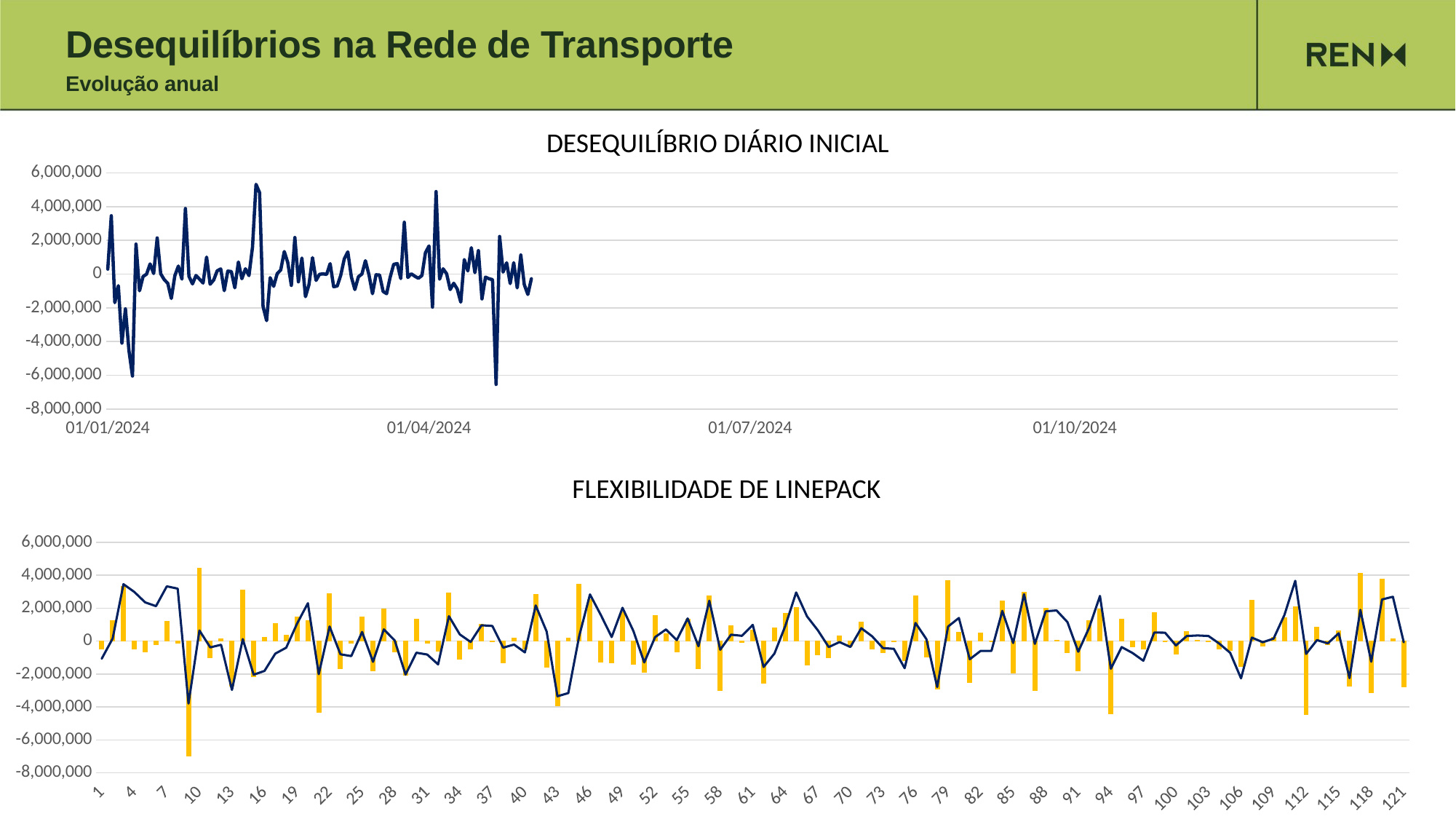

Desequilíbrios na Rede de Transporte
Evolução anual

[unsupported chart]

DESEQUILÍBRIO DIÁRIO INICIAL
FLEXIBILIDADE DE LINEPACK

### Chart

| Category |  | Desequilíbrio |
|---|---|---|